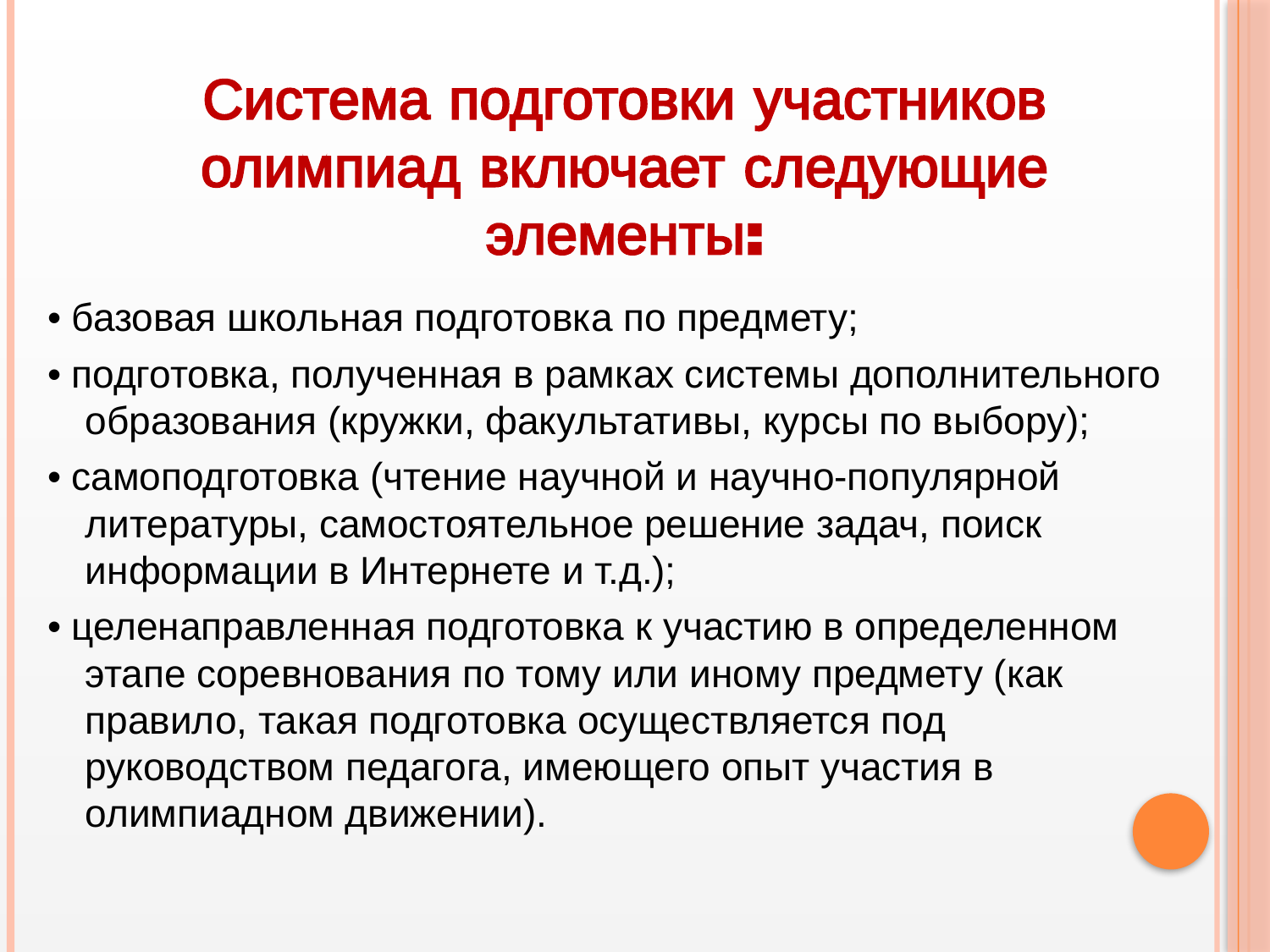

#
Система подготовки участников олимпиад включает следующие элементы:
• базовая школьная подготовка по предмету;
• подготовка, полученная в рамках системы дополнительного образования (кружки, факультативы, курсы по выбору);
• самоподготовка (чтение научной и научно-популярной литературы, самостоятельное решение задач, поиск информации в Интернете и т.д.);
• целенаправленная подготовка к участию в определенном этапе соревнования по тому или иному предмету (как правило, такая подготовка осуществляется под руководством педагога, имеющего опыт участия в олимпиадном движении).